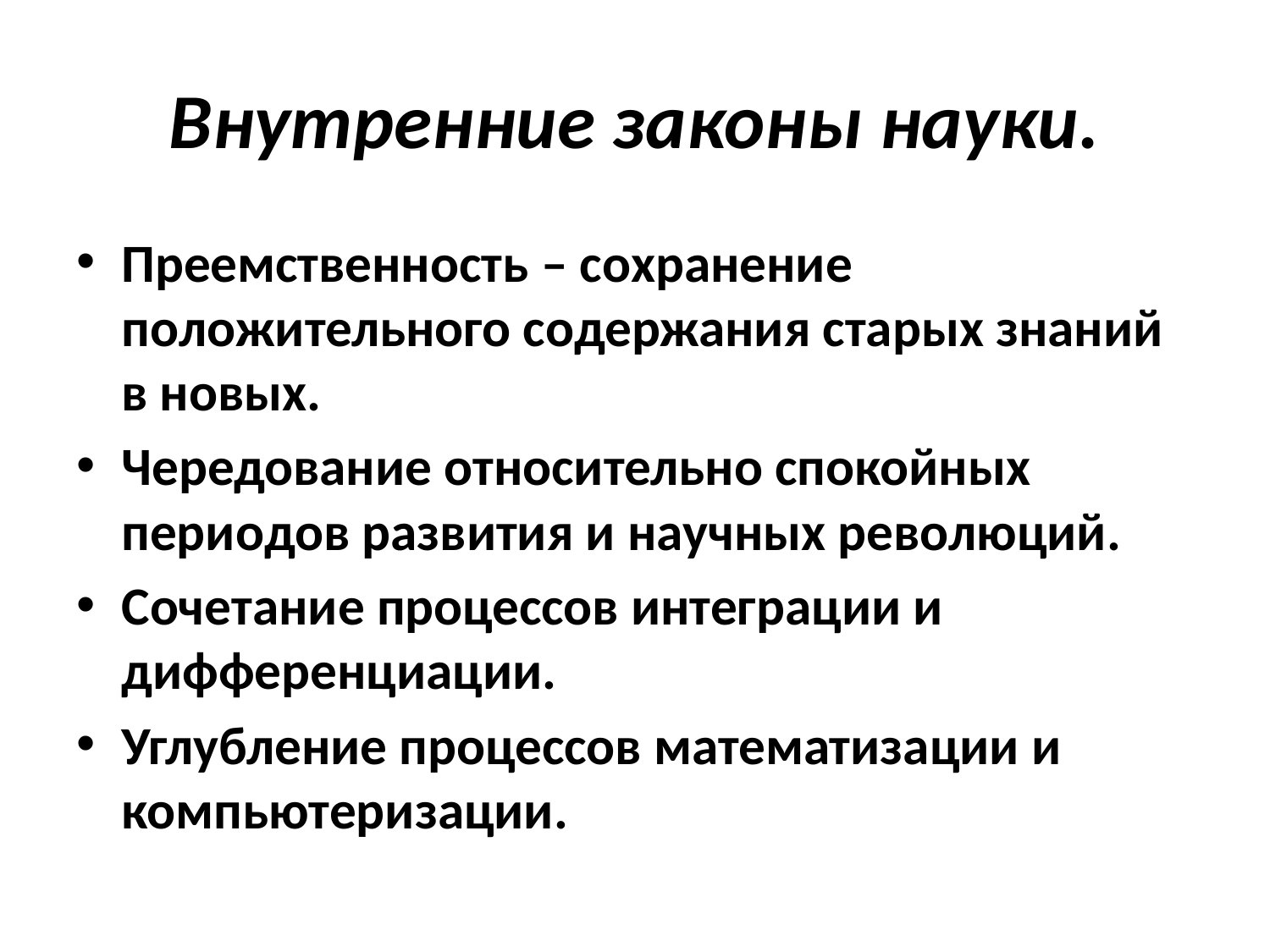

# Внутренние законы науки.
Преемственность – сохранение положительного содержания старых знаний в новых.
Чередование относительно спокойных периодов развития и научных революций.
Сочетание процессов интеграции и дифференциации.
Углубление процессов математизации и компьютеризации.